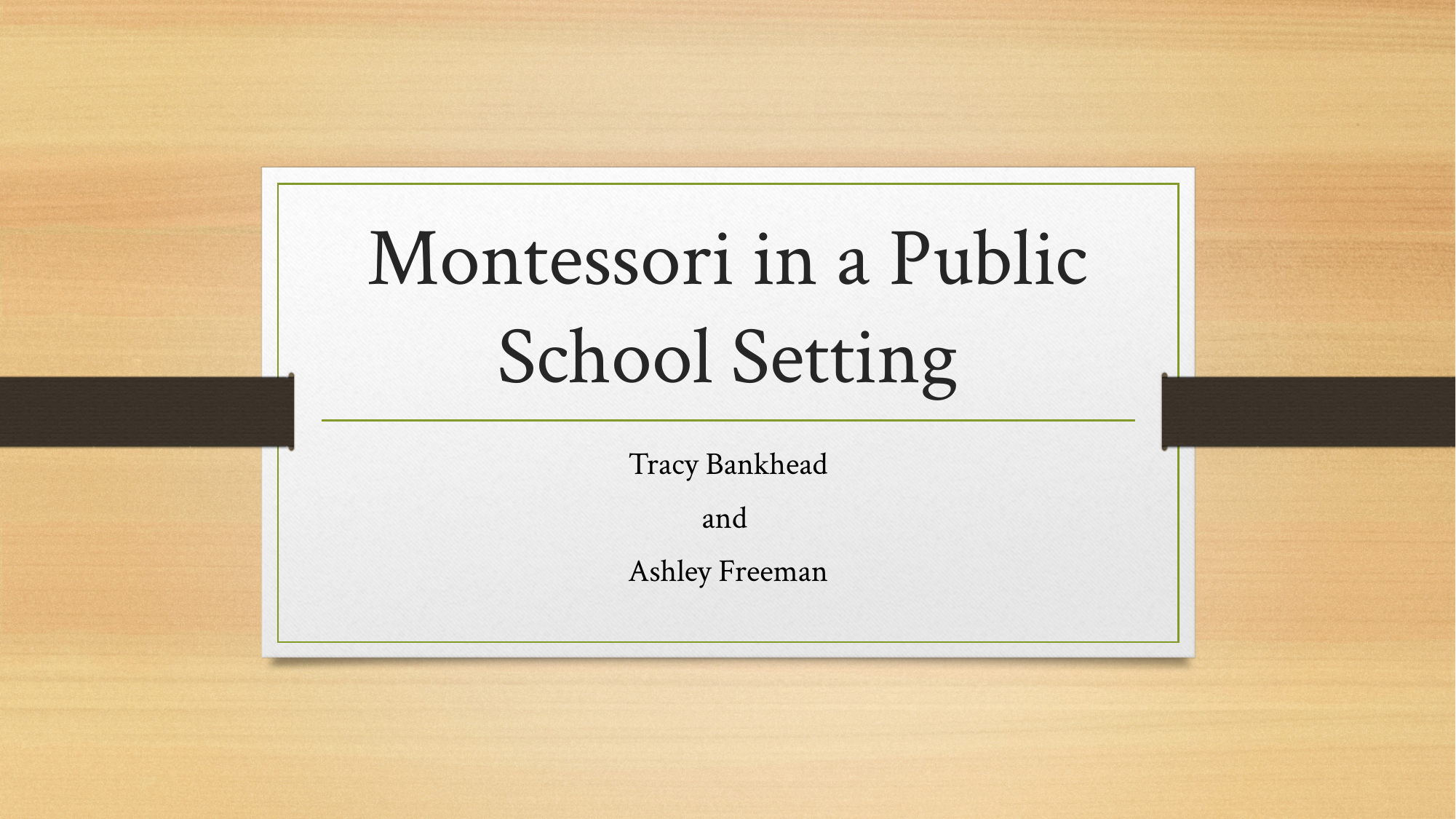

# Montessori in a Public School Setting
Tracy Bankhead
and
Ashley Freeman